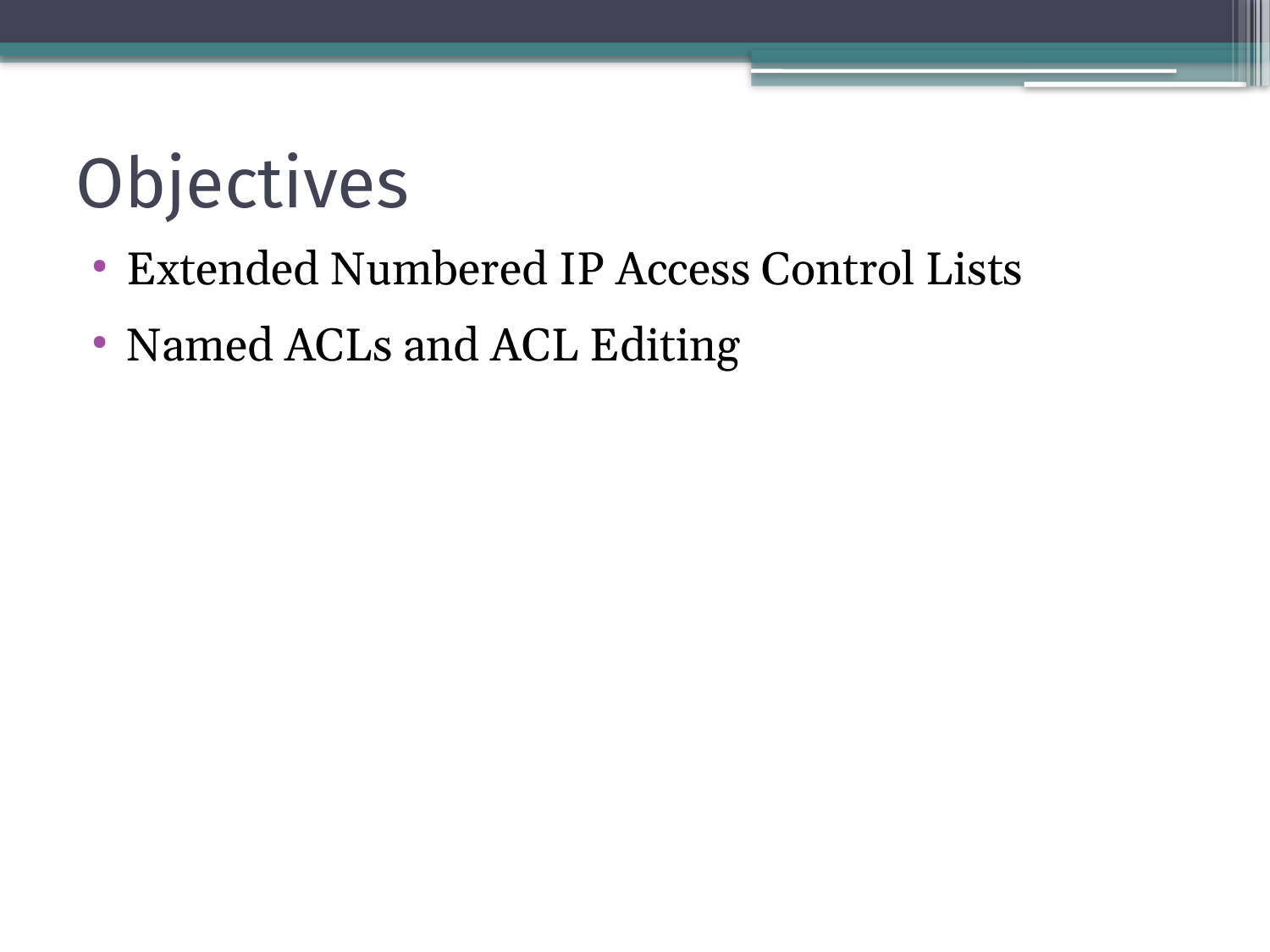

# Objectives
Extended Numbered IP Access Control Lists
Named ACLs and ACL Editing